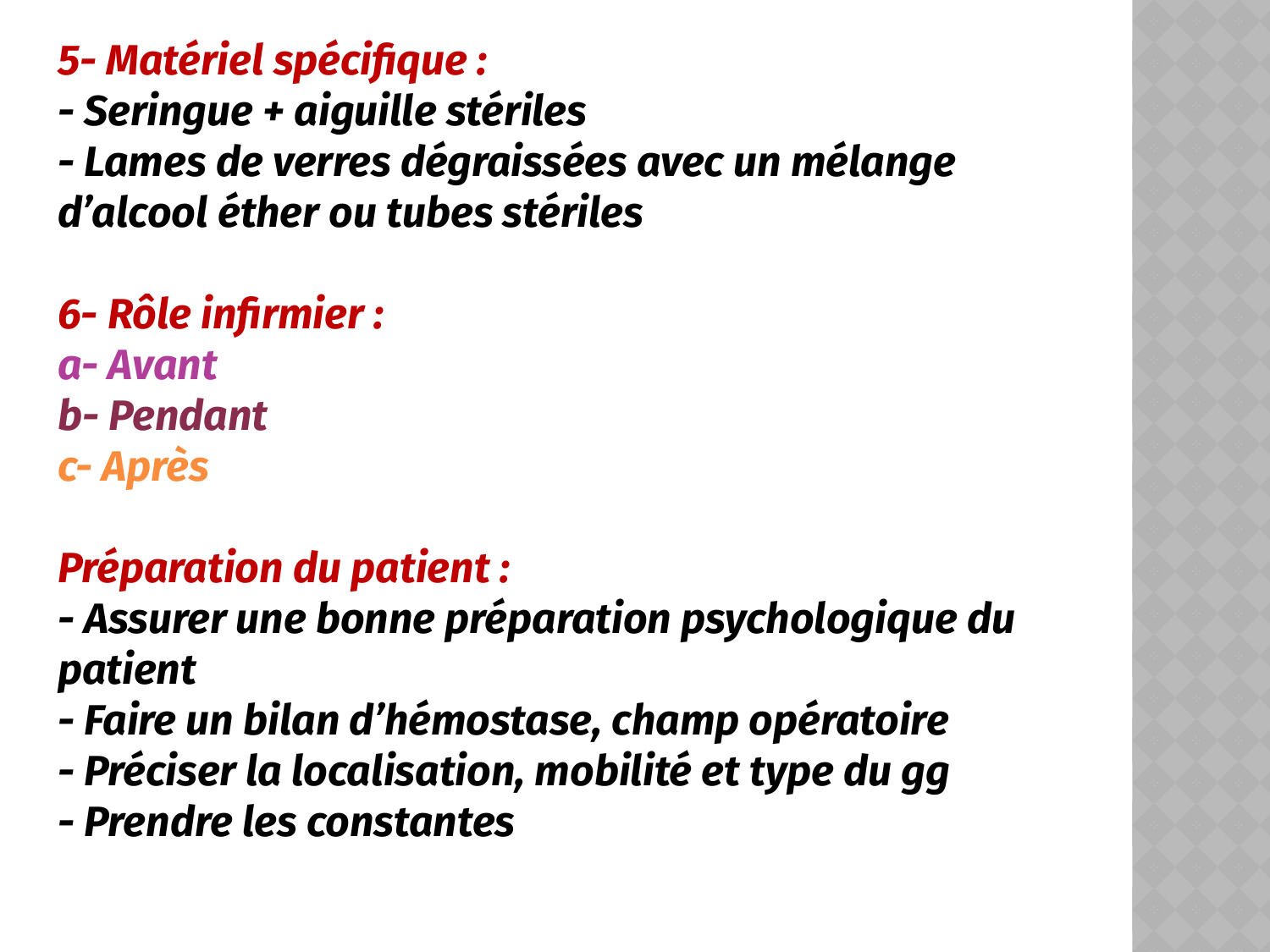

5- Matériel spécifique :
- Seringue + aiguille stériles
- Lames de verres dégraissées avec un mélange d’alcool éther ou tubes stériles
6- Rôle infirmier :
a- Avant
b- Pendant
c- Après
Préparation du patient :
- Assurer une bonne préparation psychologique du patient
- Faire un bilan d’hémostase, champ opératoire
- Préciser la localisation, mobilité et type du gg
- Prendre les constantes